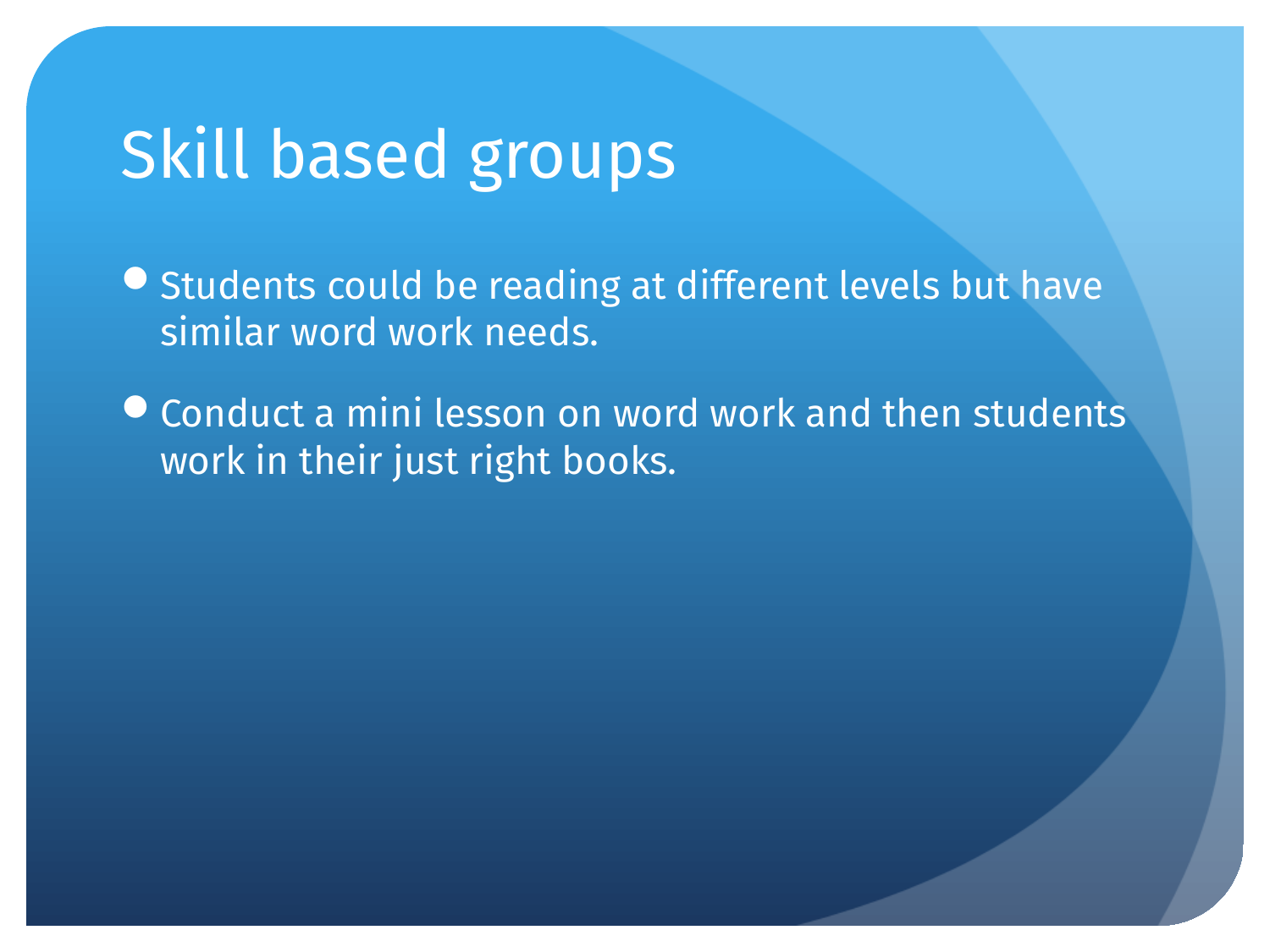

# Skill based groups
Students could be reading at different levels but have similar word work needs.
Conduct a mini lesson on word work and then students work in their just right books.